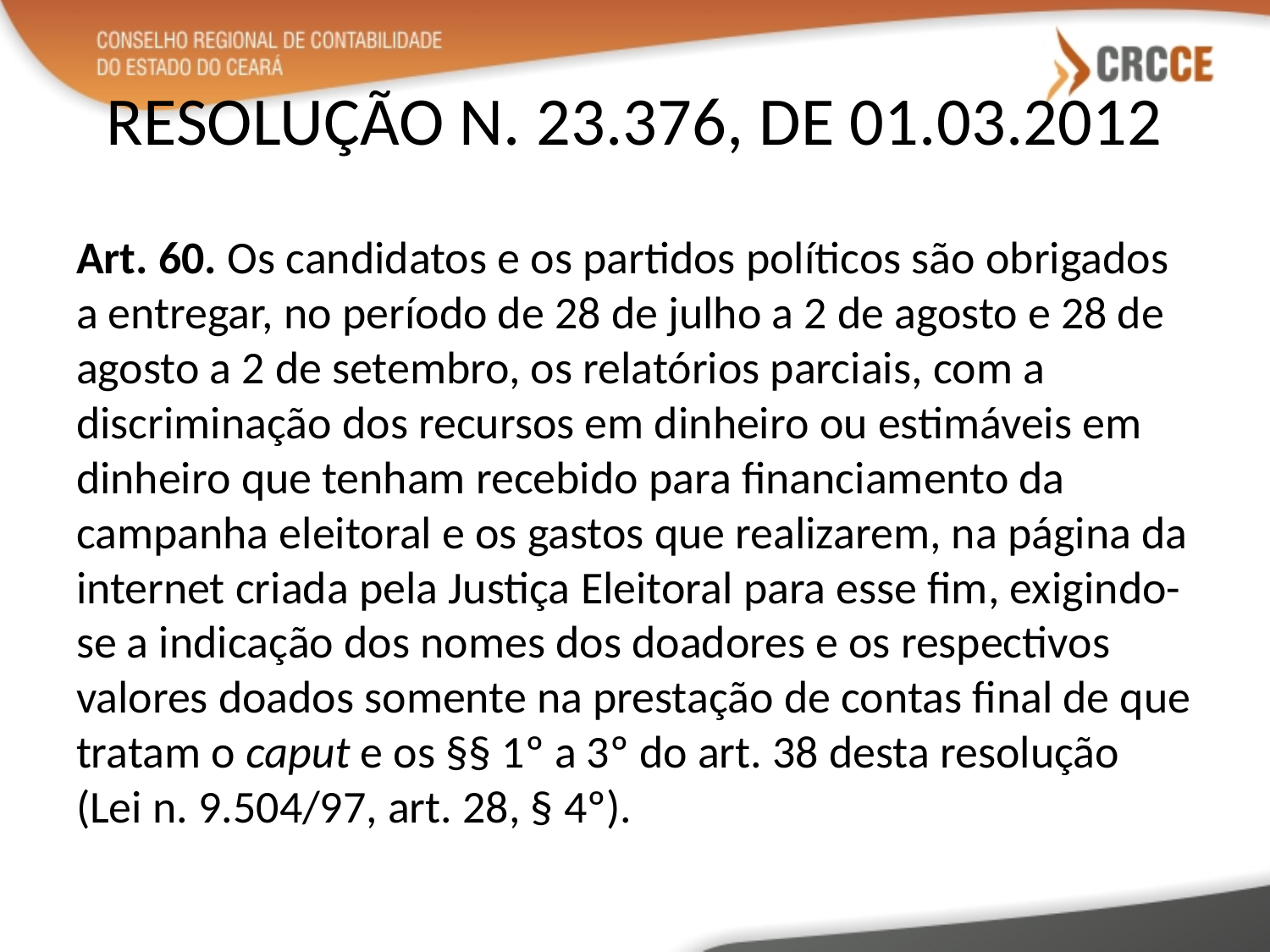

# RESOLUÇÃO N. 23.376, DE 01.03.2012
Art. 60. Os candidatos e os partidos políticos são obrigados a entregar, no período de 28 de julho a 2 de agosto e 28 de agosto a 2 de setembro, os relatórios parciais, com a discriminação dos recursos em dinheiro ou estimáveis em dinheiro que tenham recebido para financiamento da campanha eleitoral e os gastos que realizarem, na página da internet criada pela Justiça Eleitoral para esse fim, exigindo-se a indicação dos nomes dos doadores e os respectivos valores doados somente na prestação de contas final de que tratam o caput e os §§ 1º a 3º do art. 38 desta resolução (Lei n. 9.504/97, art. 28, § 4º).